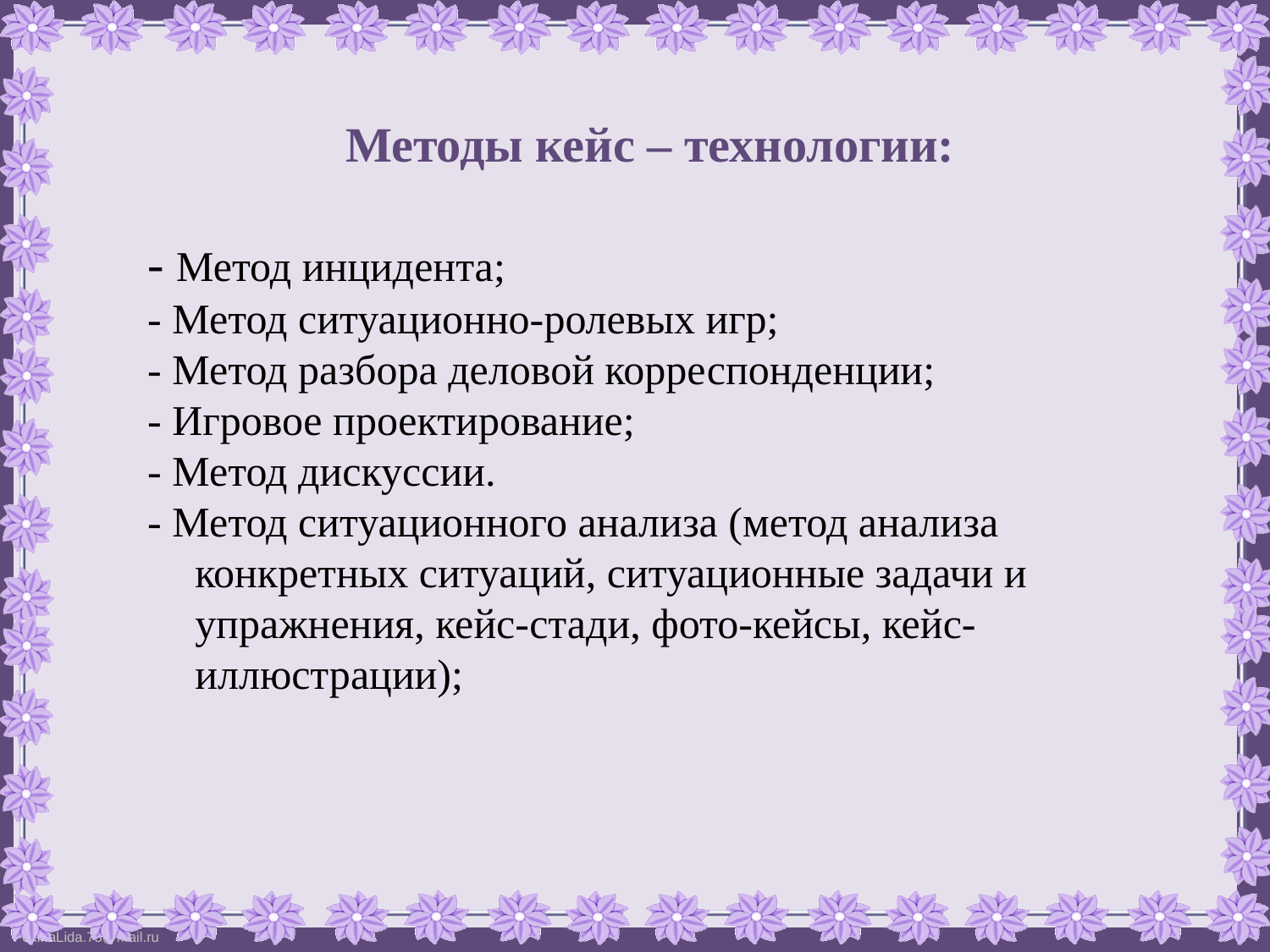

Методы кейс – технологии:
- Метод инцидента;
- Метод ситуационно-ролевых игр;
- Метод разбора деловой корреспонденции;
- Игровое проектирование;
- Метод дискуссии.
- Метод ситуационного анализа (метод анализа конкретных ситуаций, ситуационные задачи и упражнения, кейс-стади, фото-кейсы, кейс-иллюстрации);